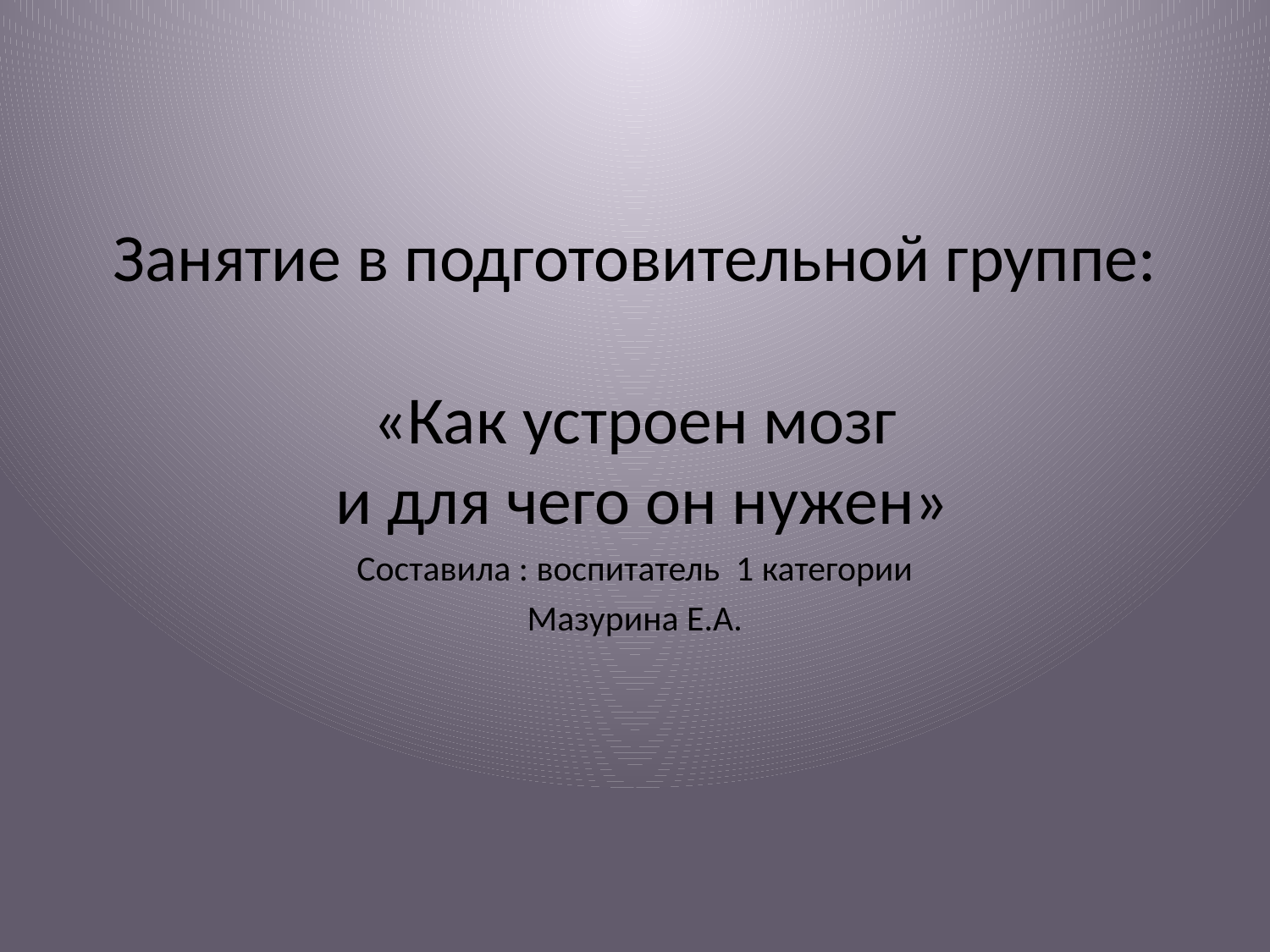

# Занятие в подготовительной группе: «Как устроен мозг и для чего он нужен»
Составила : воспитатель  1 категории
Мазурина Е.А.